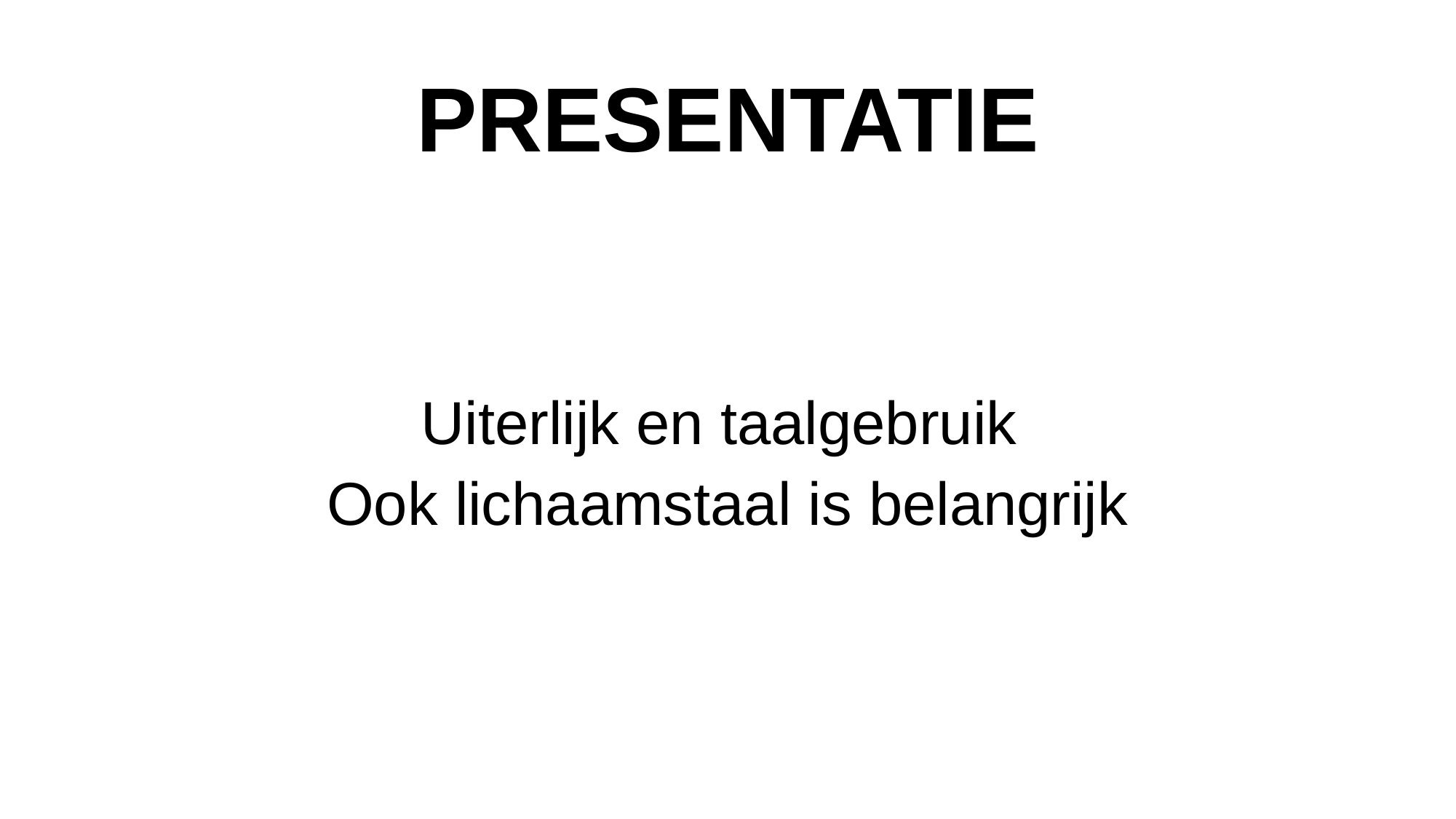

# PRESENTATIE

Uiterlijk en taalgebruik
Ook lichaamstaal is belangrijk